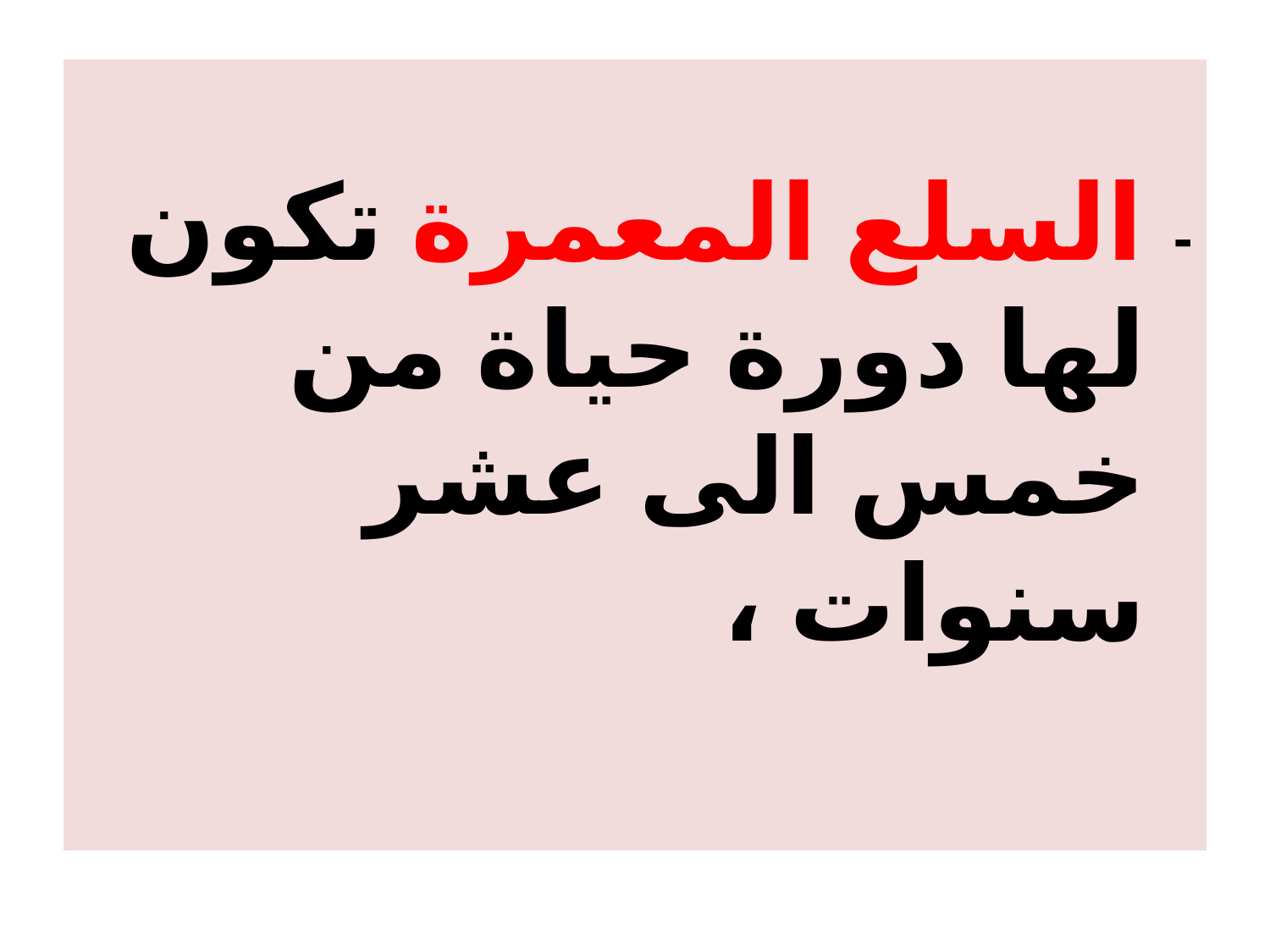

#

-  السلع المعمرة تكون لها دورة حياة من خمس الى عشر سنوات ،